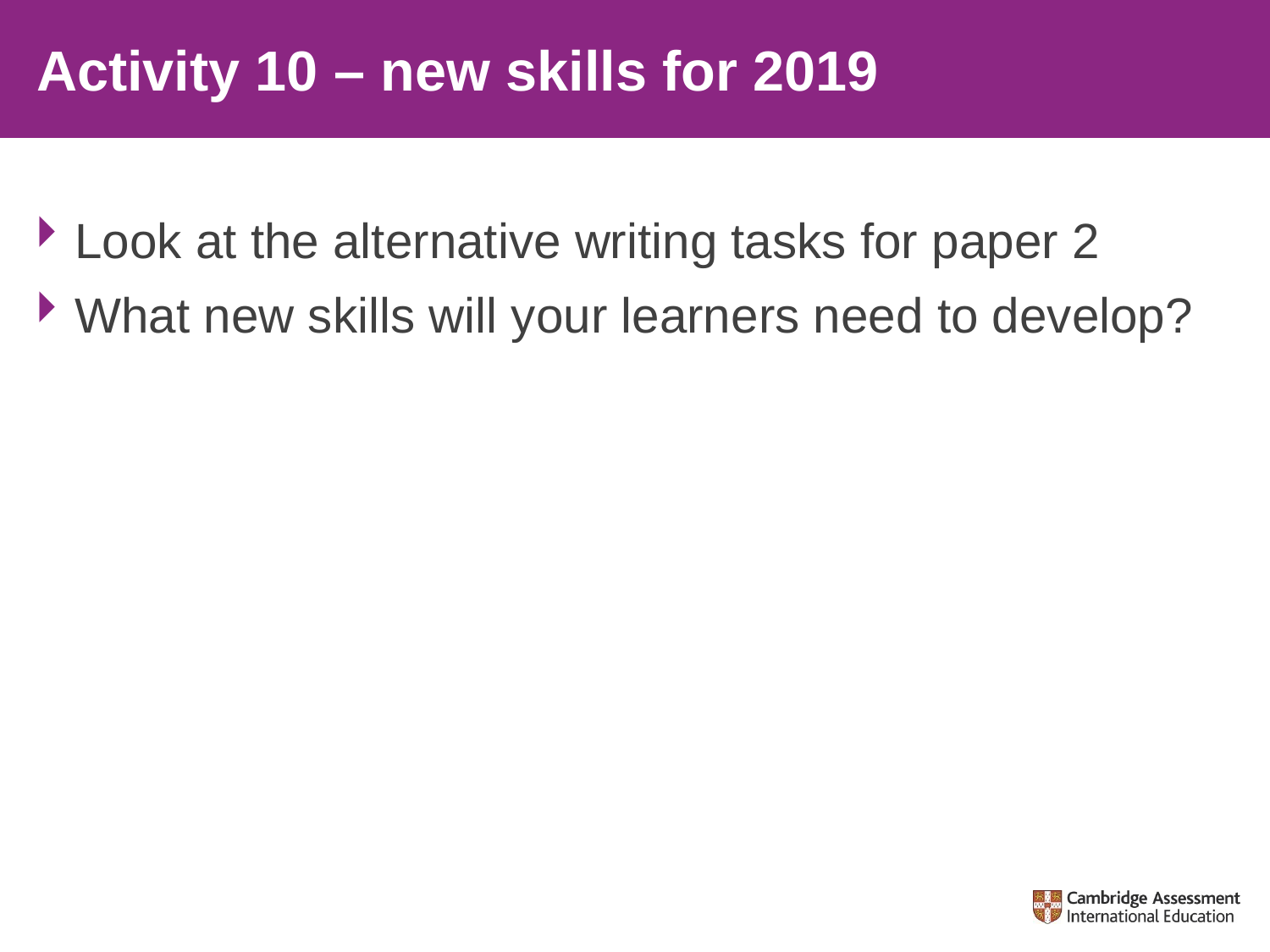

# Activity 10 – new skills for 2019
Look at the alternative writing tasks for paper 2
What new skills will your learners need to develop?